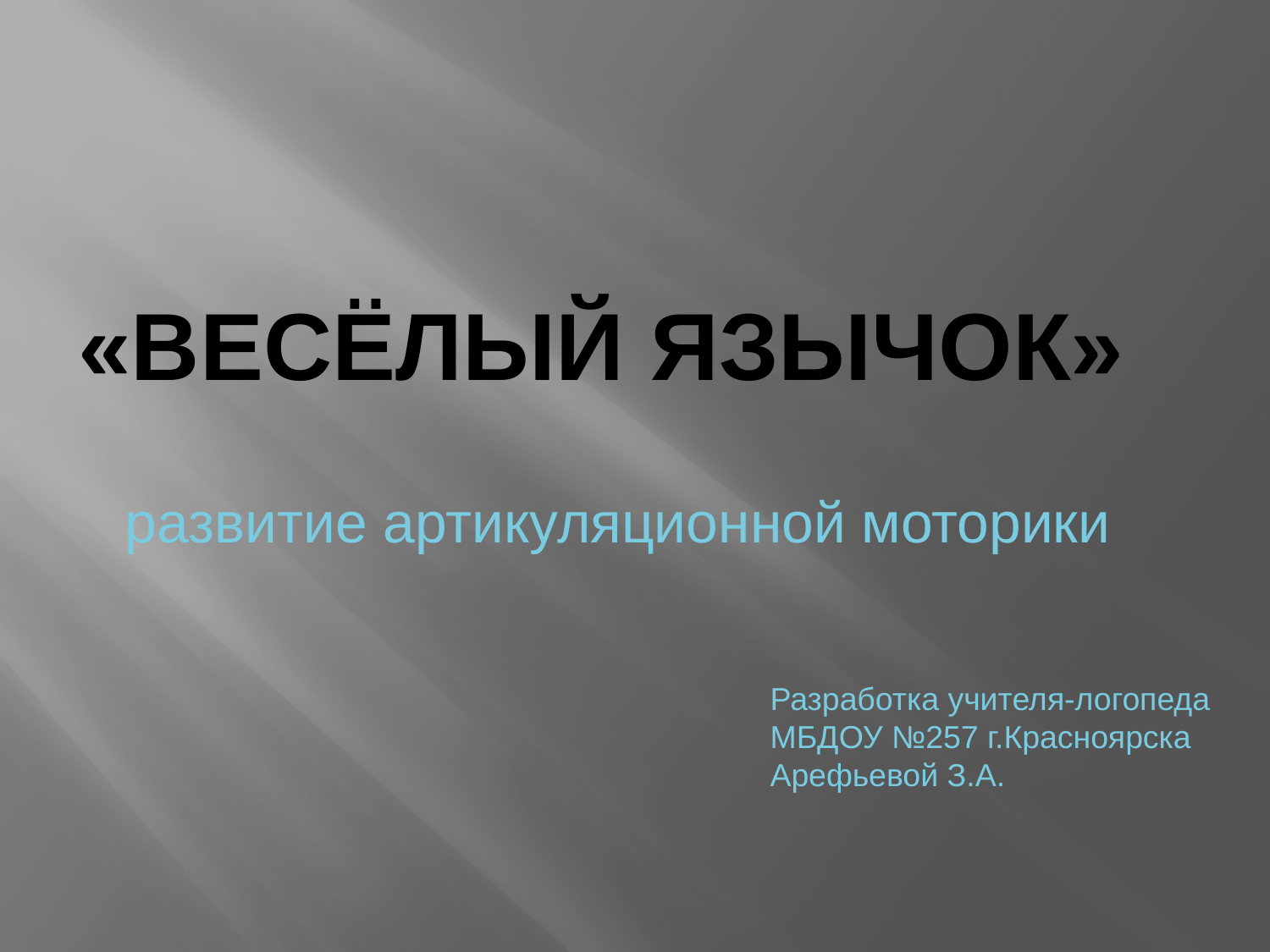

# «Весёлый язычок»
развитие артикуляционной моторики
Разработка учителя-логопеда
МБДОУ №257 г.Красноярска
Арефьевой З.А.